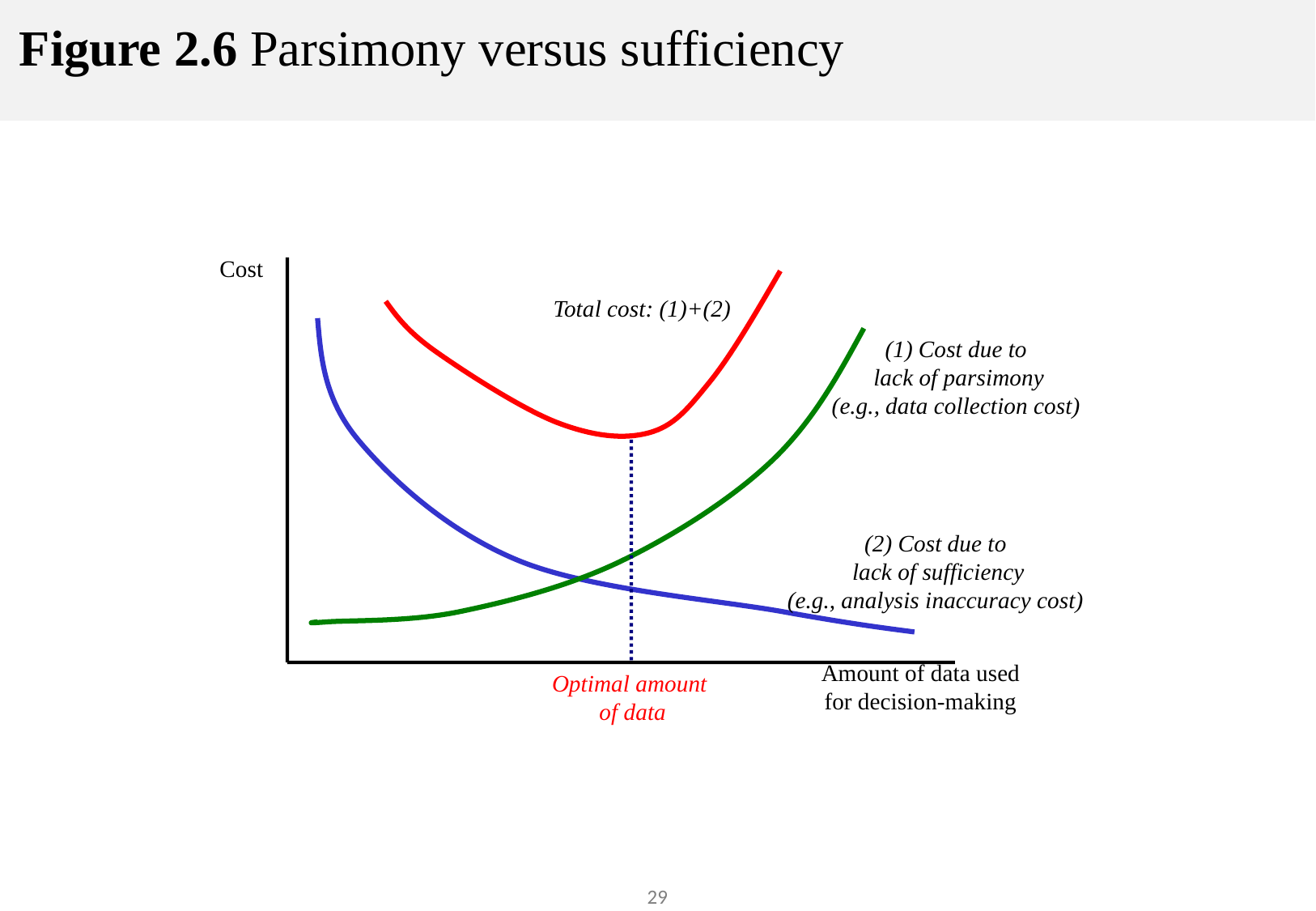

Figure 2.6 Parsimony versus sufficiency
Cost

Total cost: (1)+(2)

(1) Cost due to
lack of parsimony
(e.g., data collection cost)

(2) Cost due to
lack of sufficiency
(e.g., analysis inaccuracy cost)
Amount of data used
for decision-making

Optimal amount
of data